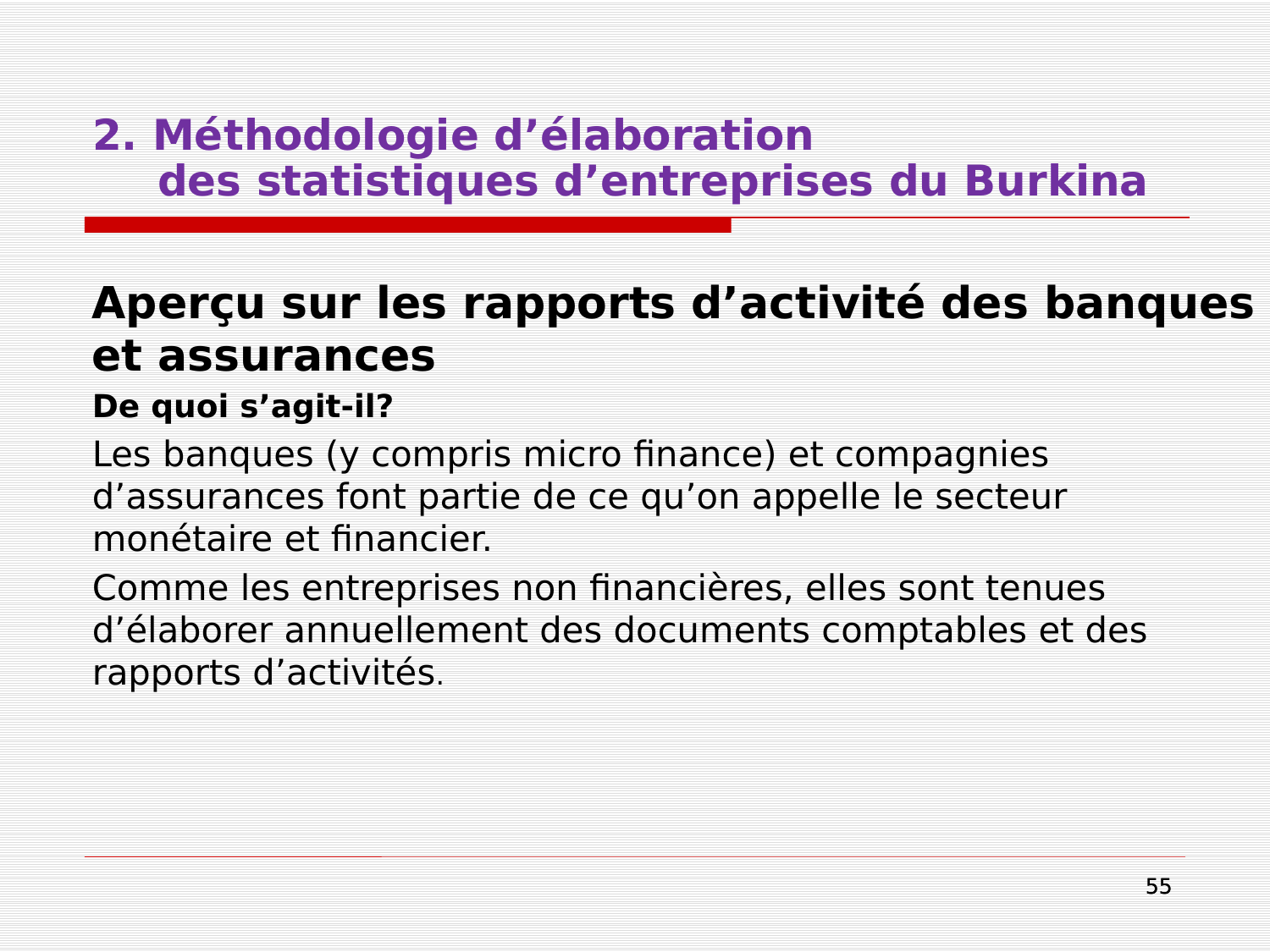

# 2. Méthodologie d’élaboration des statistiques d’entreprises du Burkina
Aperçu sur les rapports d’activité des banques et assurances
De quoi s’agit-il?
Les banques (y compris micro finance) et compagnies d’assurances font partie de ce qu’on appelle le secteur monétaire et financier.
Comme les entreprises non financières, elles sont tenues d’élaborer annuellement des documents comptables et des rapports d’activités.

55
55